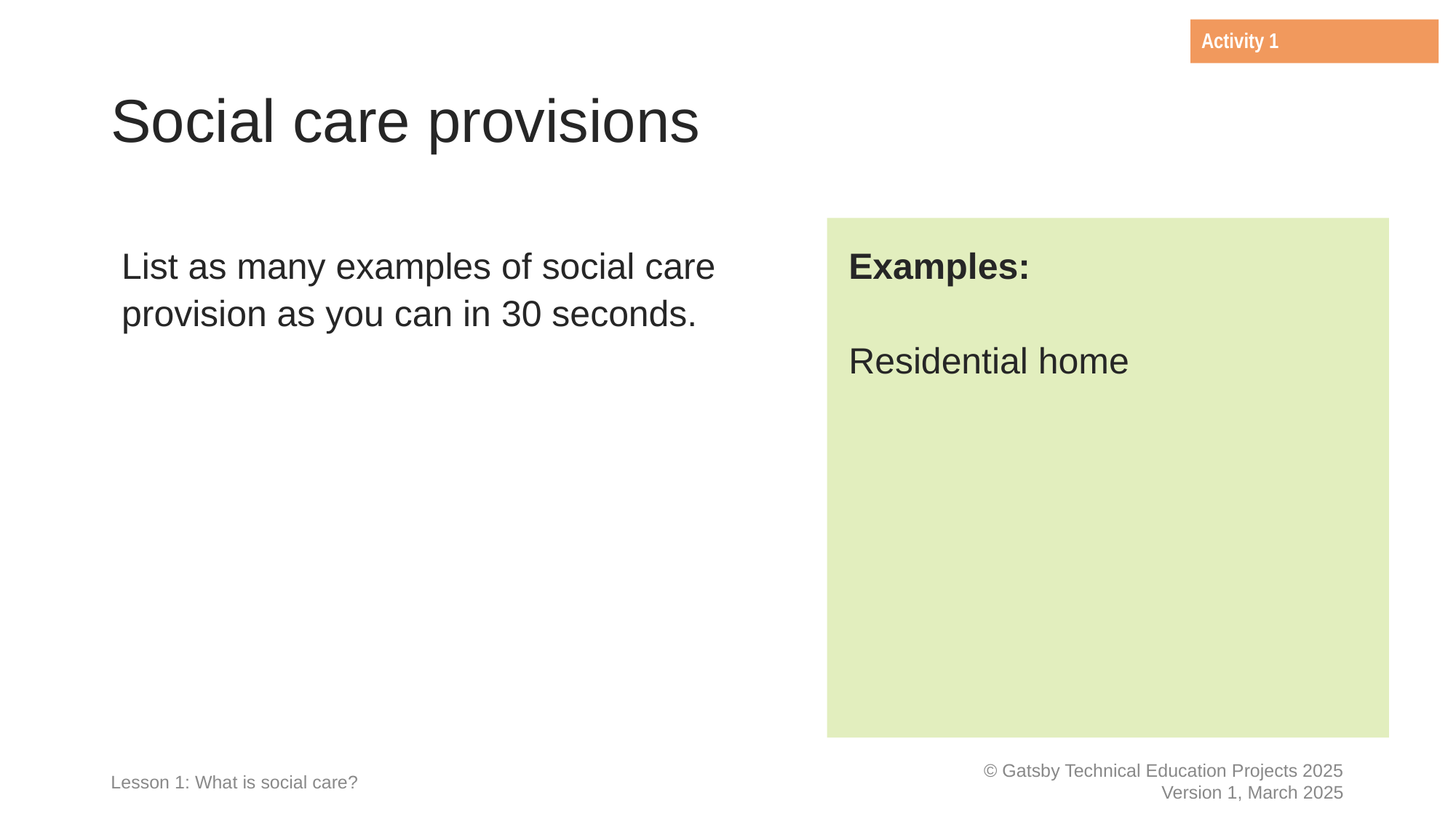

Activity 1
# Social care provisions
List as many examples of social care provision as you can in 30 seconds.
Examples:

Residential home
Lesson 1: What is social care?